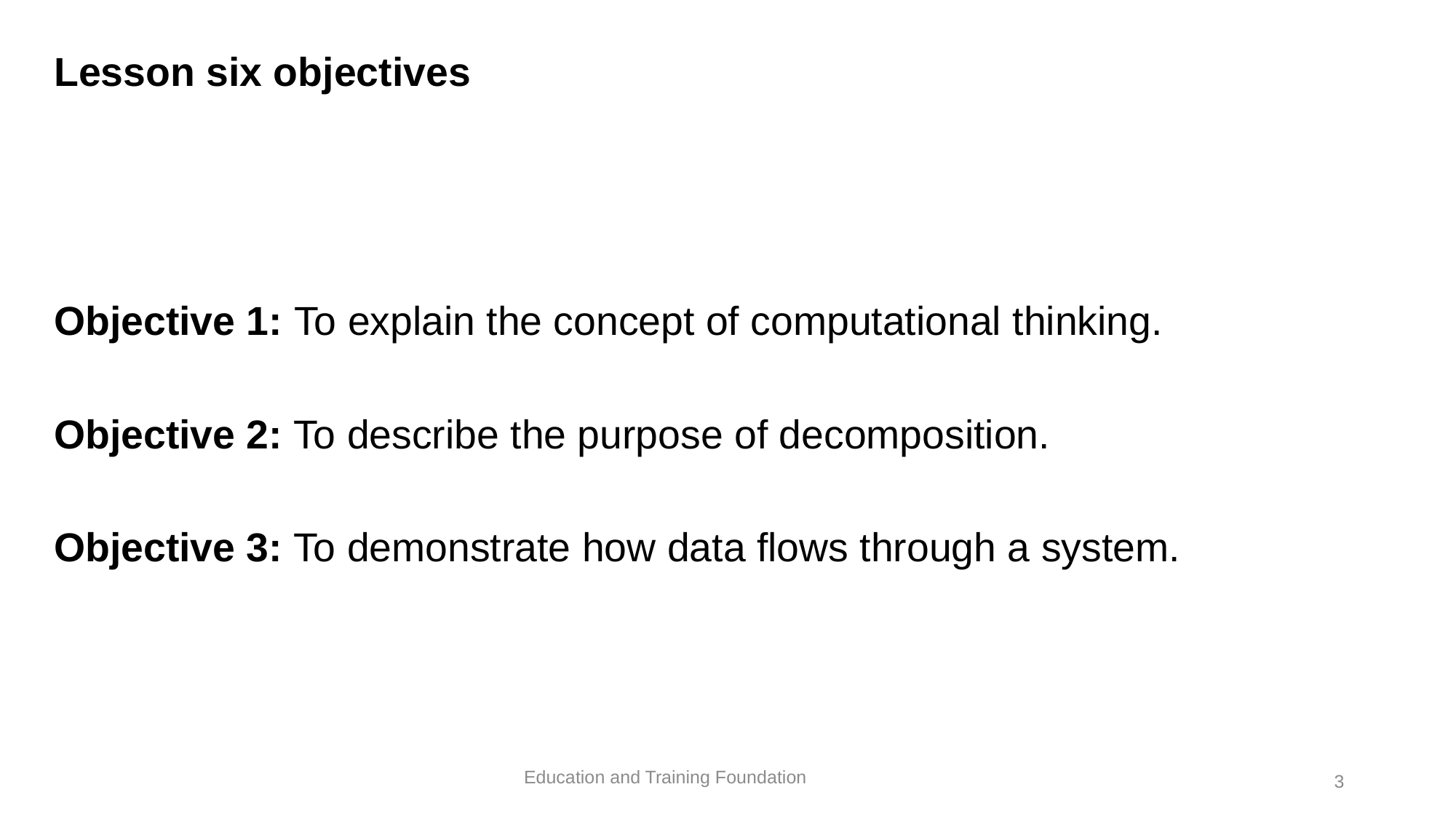

# Lesson six objectives
Objective 1: To explain the concept of computational thinking.

Objective 2: To describe the purpose of decomposition.

Objective 3: To demonstrate how data flows through a system.

Education and Training Foundation
3